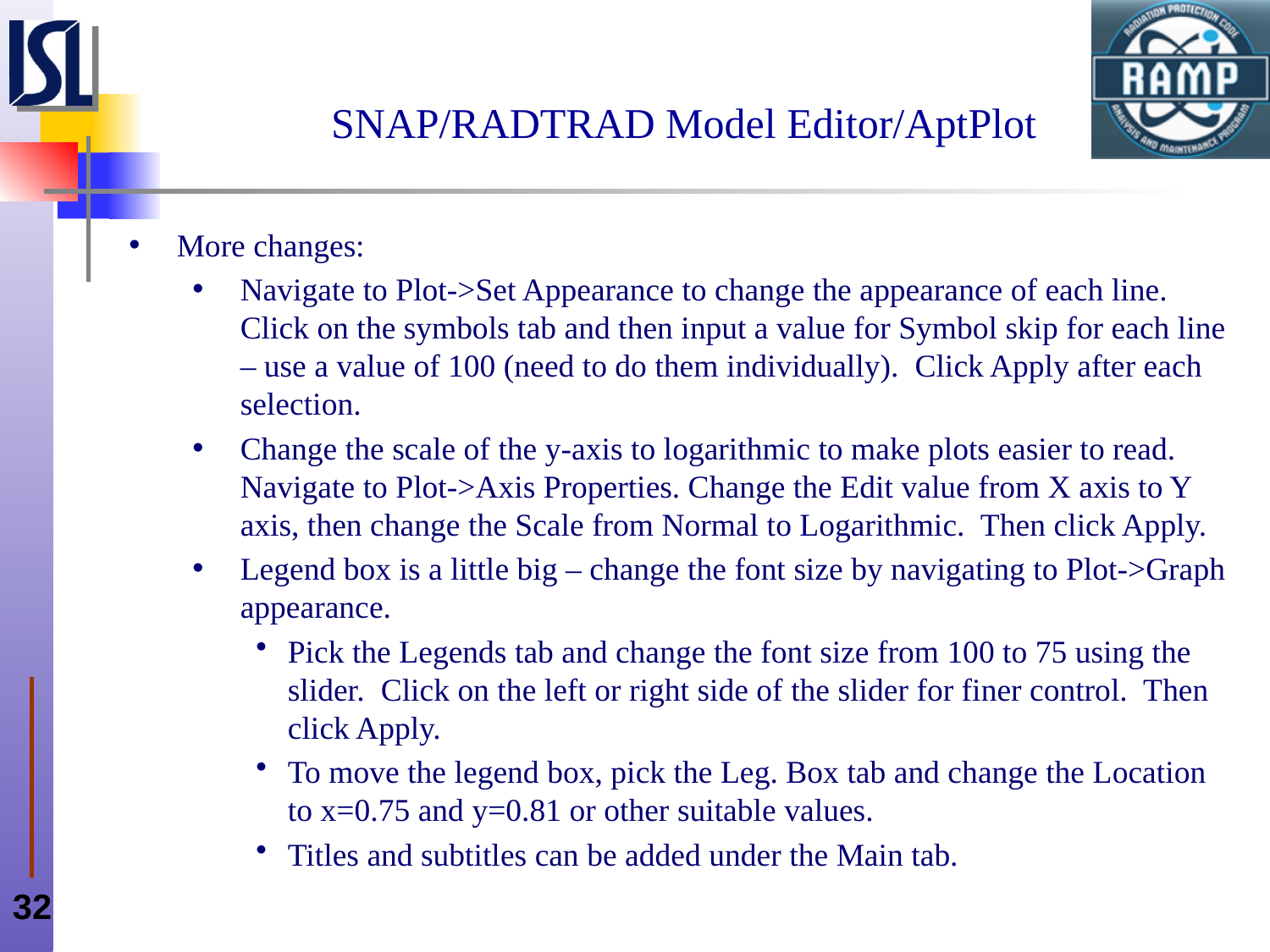

# SNAP/RADTRAD Model Editor/AptPlot
More changes:
Navigate to Plot->Set Appearance to change the appearance of each line. Click on the symbols tab and then input a value for Symbol skip for each line – use a value of 100 (need to do them individually).  Click Apply after each selection.
Change the scale of the y-axis to logarithmic to make plots easier to read. Navigate to Plot->Axis Properties. Change the Edit value from X axis to Y axis, then change the Scale from Normal to Logarithmic.  Then click Apply.
Legend box is a little big – change the font size by navigating to Plot->Graph appearance.
Pick the Legends tab and change the font size from 100 to 75 using the slider.  Click on the left or right side of the slider for finer control.  Then click Apply.
To move the legend box, pick the Leg. Box tab and change the Location to x=0.75 and y=0.81 or other suitable values.
Titles and subtitles can be added under the Main tab.